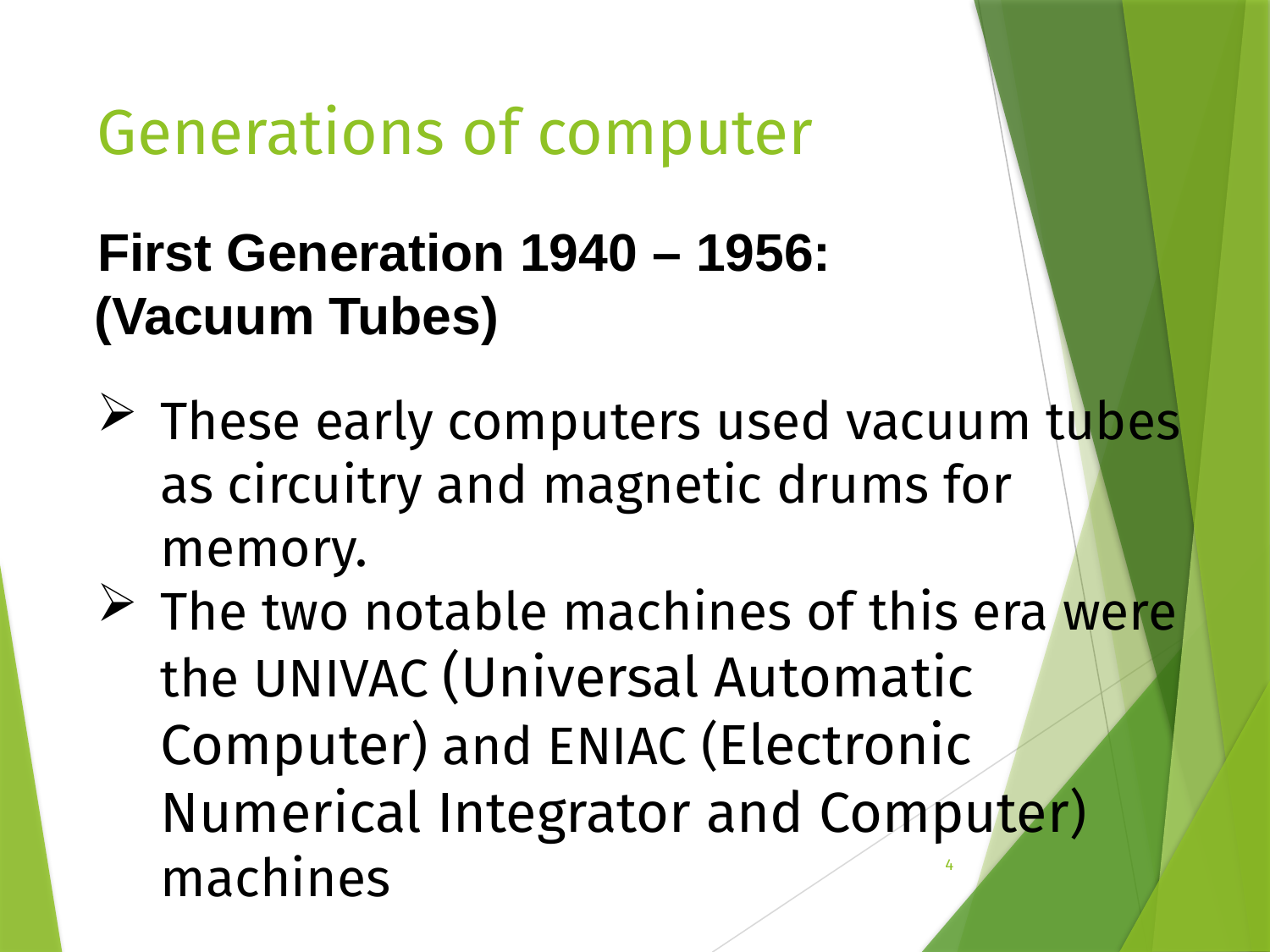

# Generations of computer
  First Generation 1940 – 1956:
 (Vacuum Tubes)
These early computers used vacuum tubes as circuitry and magnetic drums for memory.
The two notable machines of this era were the UNIVAC (Universal Automatic Computer) and ENIAC (Electronic Numerical Integrator and Computer) machines
4